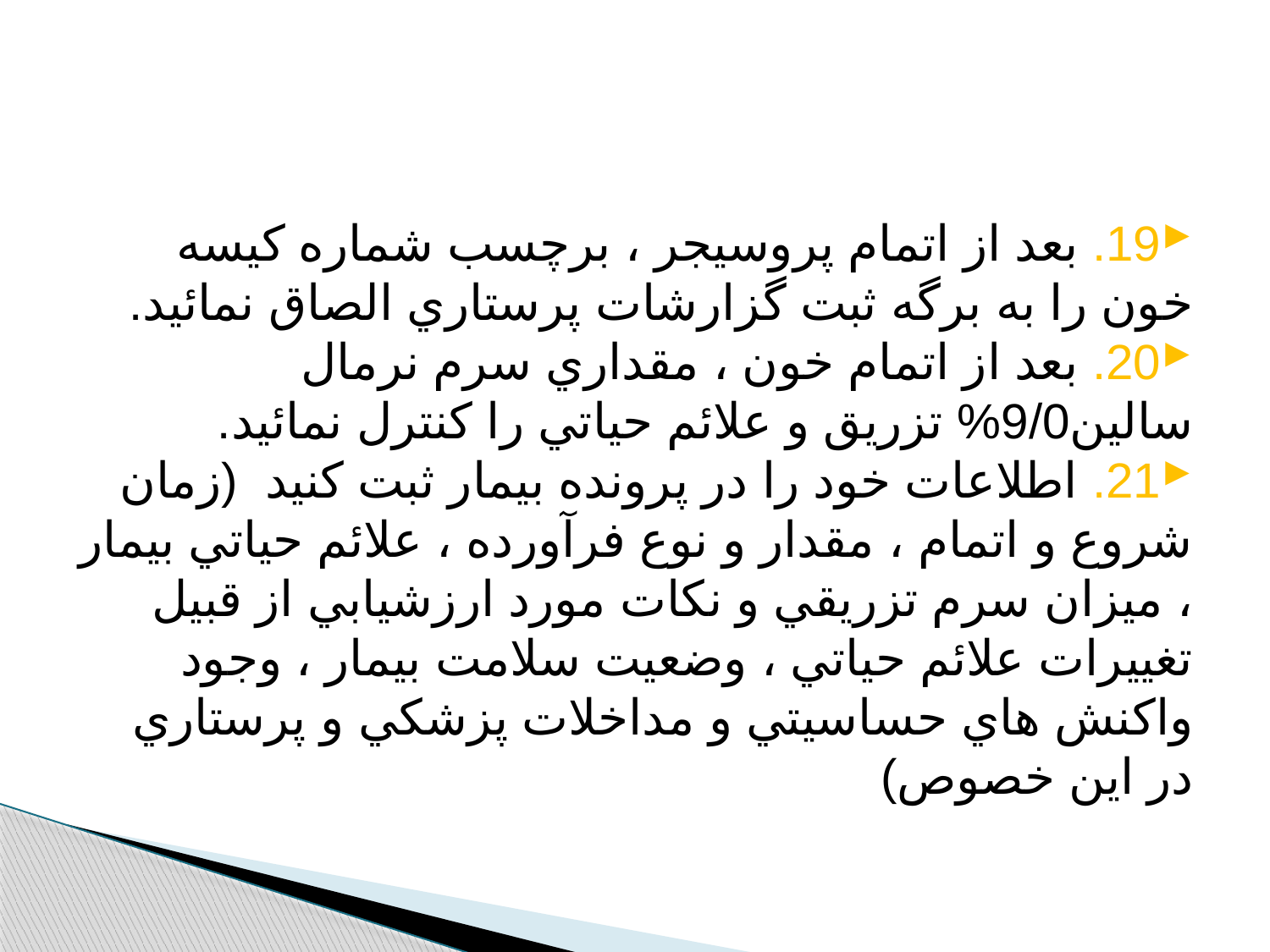

#
19. بعد از اتمام پروسيجر ، برچسب شماره كيسه خون را به برگه ثبت گزارشات پرستاري الصاق نمائيد.
20. بعد از اتمام خون ، مقداري سرم نرمال سالين9/0% تزريق و علائم حياتي را كنترل نمائيد.
21. اطلاعات خود را در پرونده بيمار ثبت كنيد  (زمان شروع و اتمام ، مقدار و نوع فرآورده ، علائم حياتي بيمار ، ميزان سرم تزريقي و نكات مورد ارزشيابي از قبيل تغييرات علائم حياتي ، وضعيت سلامت بيمار ، وجود واكنش هاي حساسيتي و مداخلات پزشكي و پرستاري در اين خصوص)